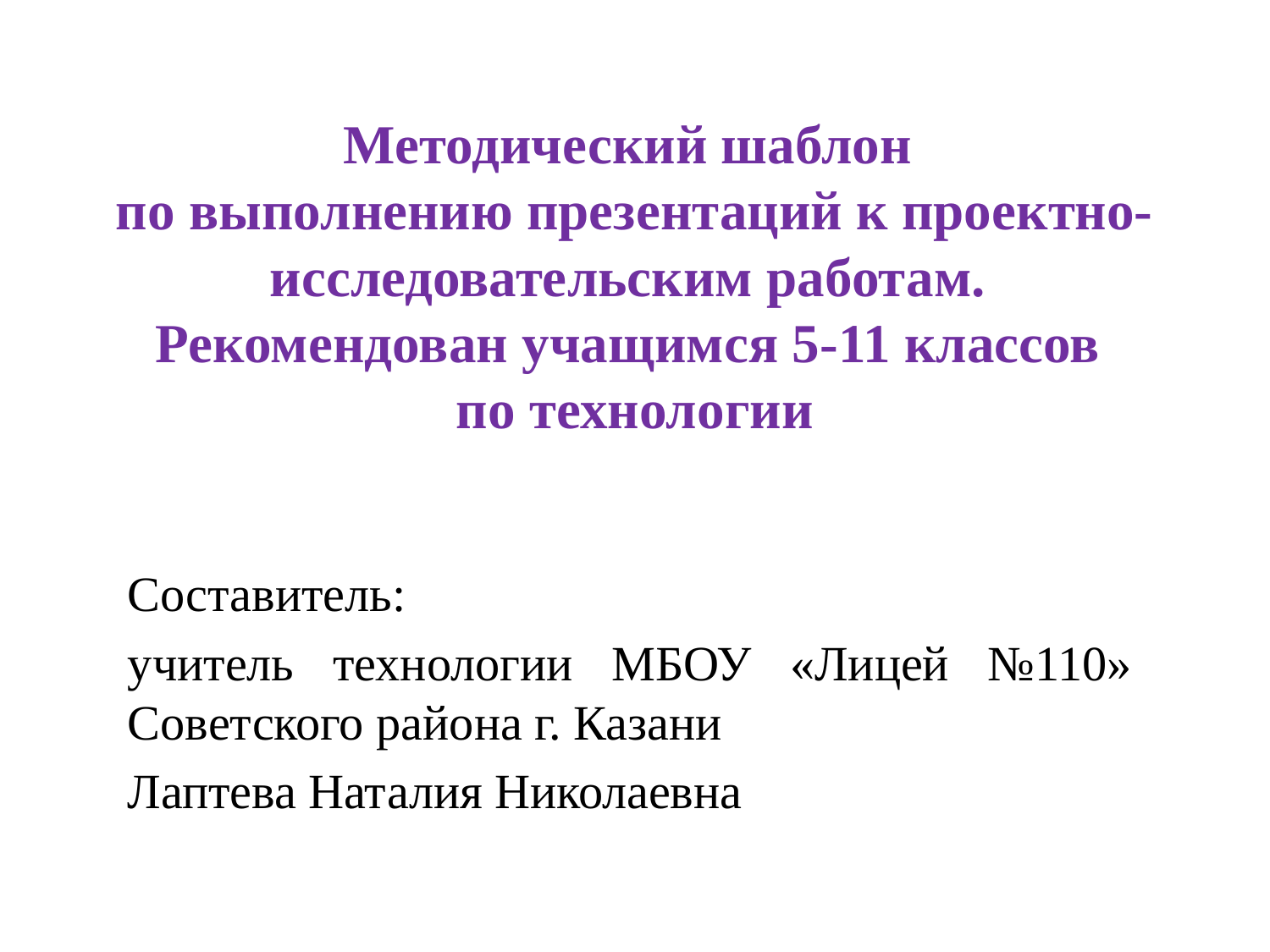

# Методический шаблон по выполнению презентаций к проектно-исследовательским работам. Рекомендован учащимся 5-11 классов по технологии
Составитель:
учитель технологии МБОУ «Лицей №110» Советского района г. Казани
Лаптева Наталия Николаевна